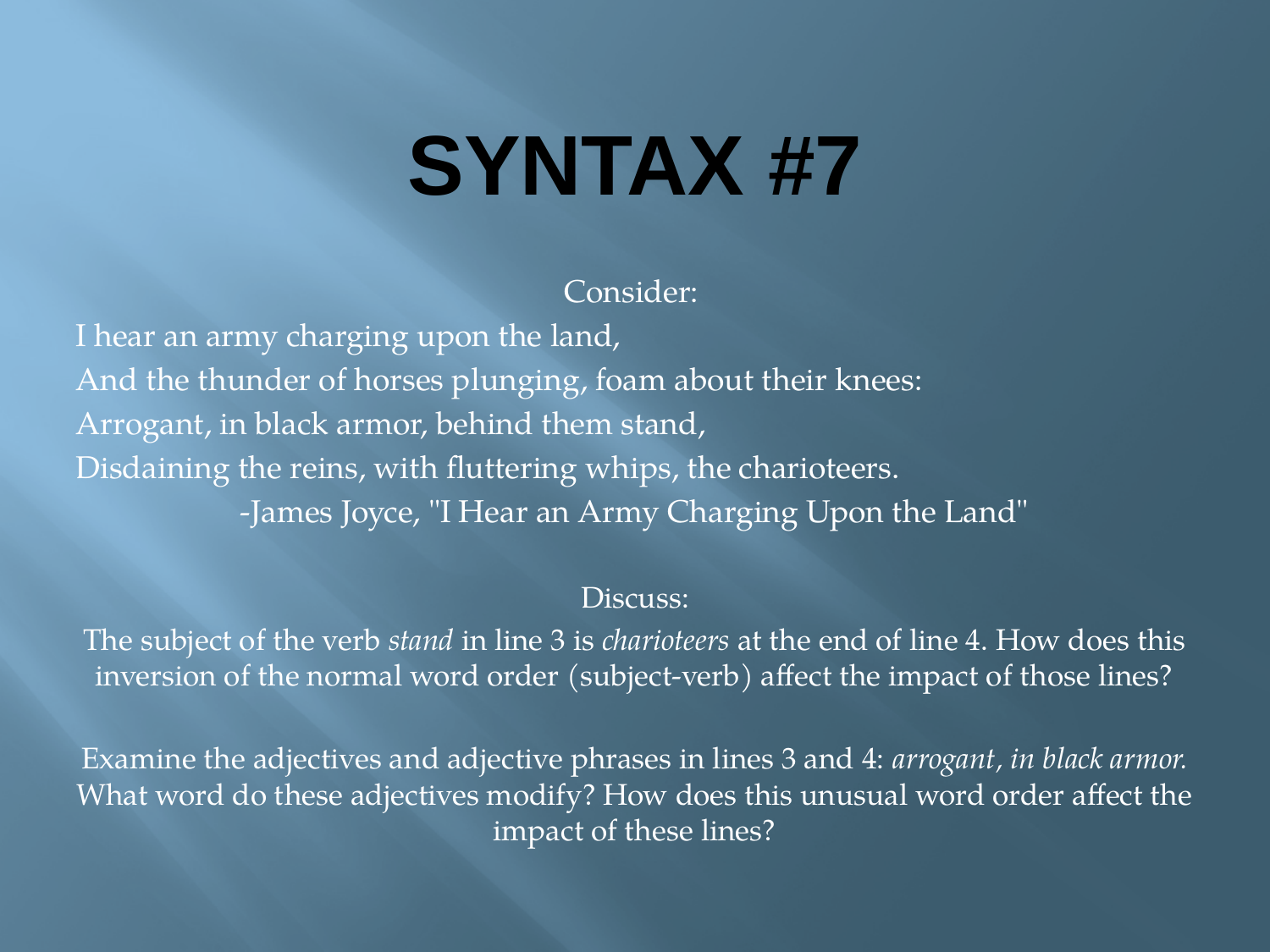

# Syntax #7
Consider:
I hear an army charging upon the land,
And the thunder of horses plunging, foam about their knees:
Arrogant, in black armor, behind them stand,
Disdaining the reins, with fluttering whips, the charioteers.
-James Joyce, "I Hear an Army Charging Upon the Land"

Discuss:
The subject of the verb stand in line 3 is charioteers at the end of line 4. How does this inversion of the normal word order (subject-verb) affect the impact of those lines?

Examine the adjectives and adjective phrases in lines 3 and 4: arrogant, in black armor. What word do these adjectives modify? How does this unusual word order affect the impact of these lines?